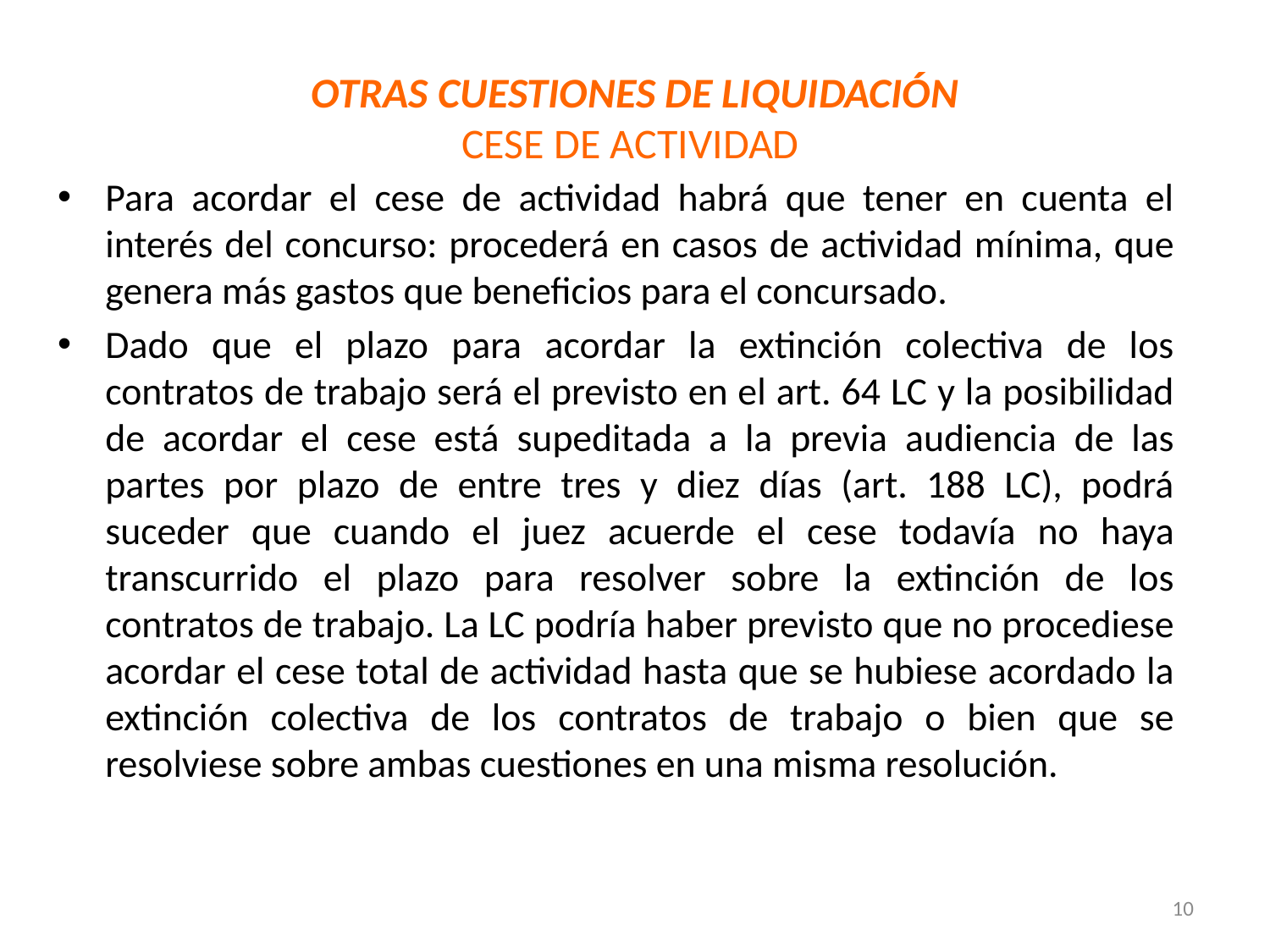

# OTRAS CUESTIONES DE LIQUIDACIÓN CESE DE ACTIVIDAD
Para acordar el cese de actividad habrá que tener en cuenta el interés del concurso: procederá en casos de actividad mínima, que genera más gastos que beneficios para el concursado.
Dado que el plazo para acordar la extinción colectiva de los contratos de trabajo será el previsto en el art. 64 LC y la posibilidad de acordar el cese está supeditada a la previa audiencia de las partes por plazo de entre tres y diez días (art. 188 LC), podrá suceder que cuando el juez acuerde el cese todavía no haya transcurrido el plazo para resolver sobre la extinción de los contratos de trabajo. La LC podría haber previsto que no procediese acordar el cese total de actividad hasta que se hubiese acordado la extinción colectiva de los contratos de trabajo o bien que se resolviese sobre ambas cuestiones en una misma resolución.

10